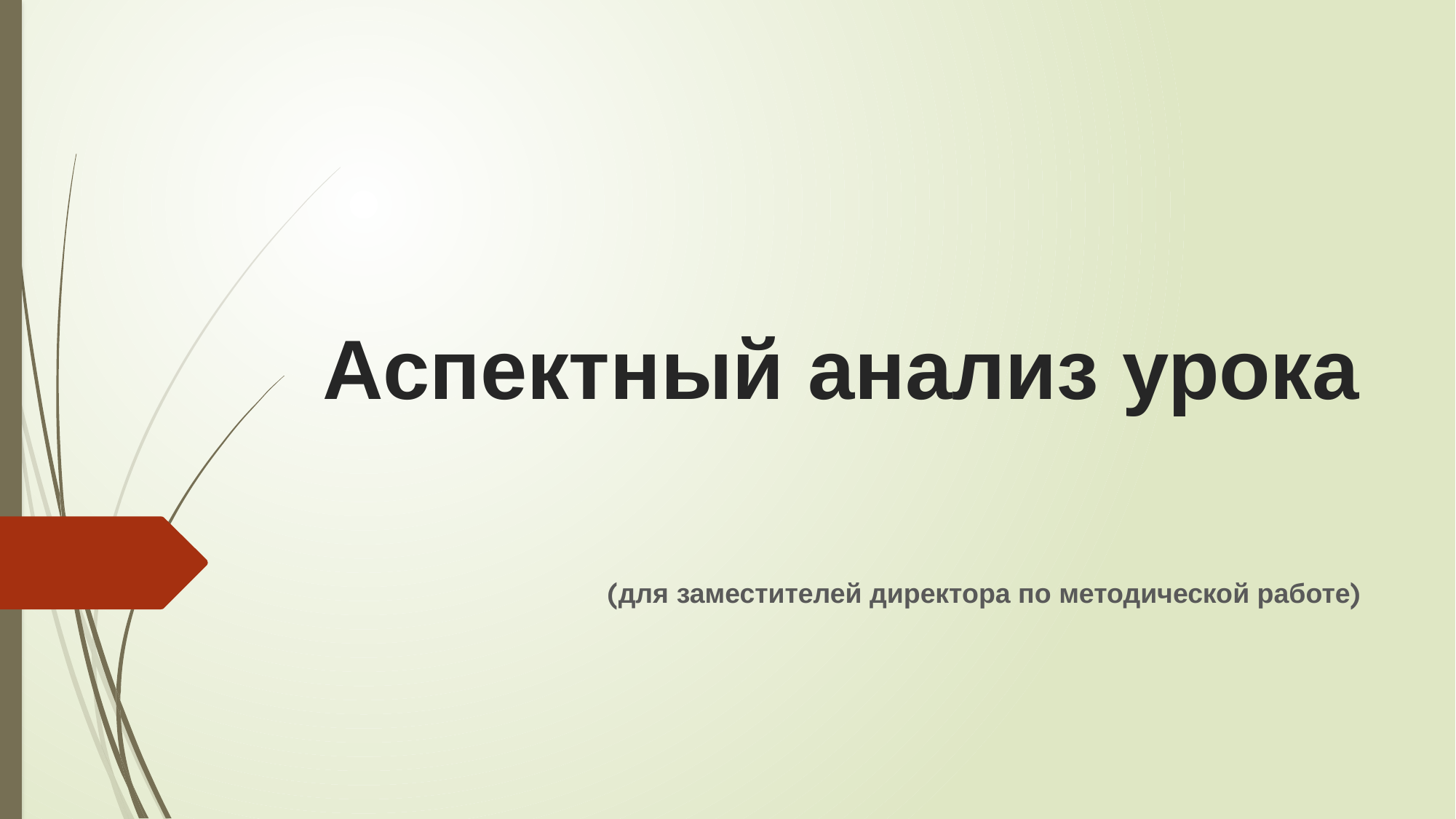

# Аспектный анализ урока
(для заместителей директора по методической работе)